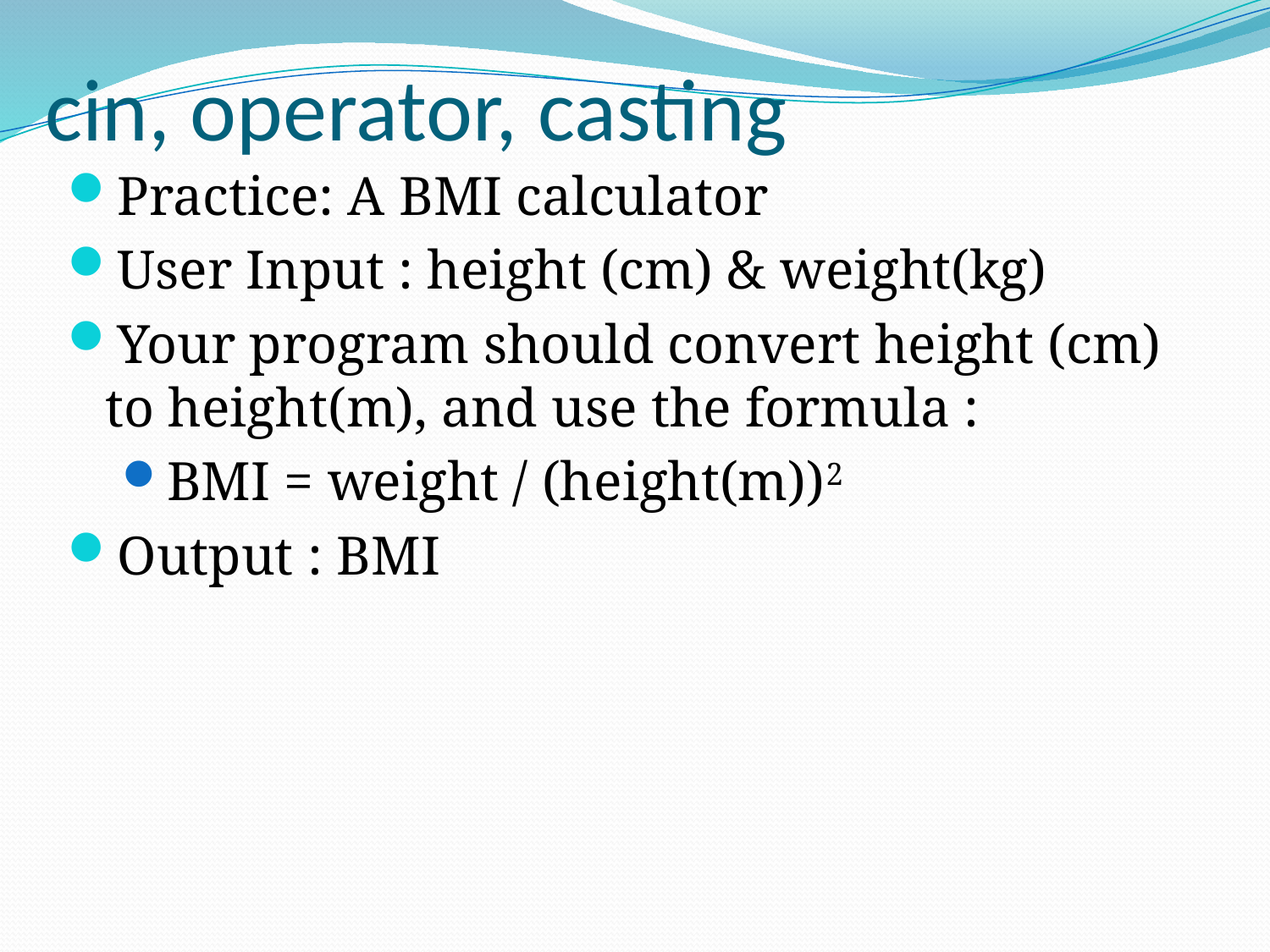

# cin, operator, casting
Practice: A BMI calculator
User Input : height (cm) & weight(kg)
Your program should convert height (cm) to height(m), and use the formula :
BMI = weight / (height(m))2
Output : BMI